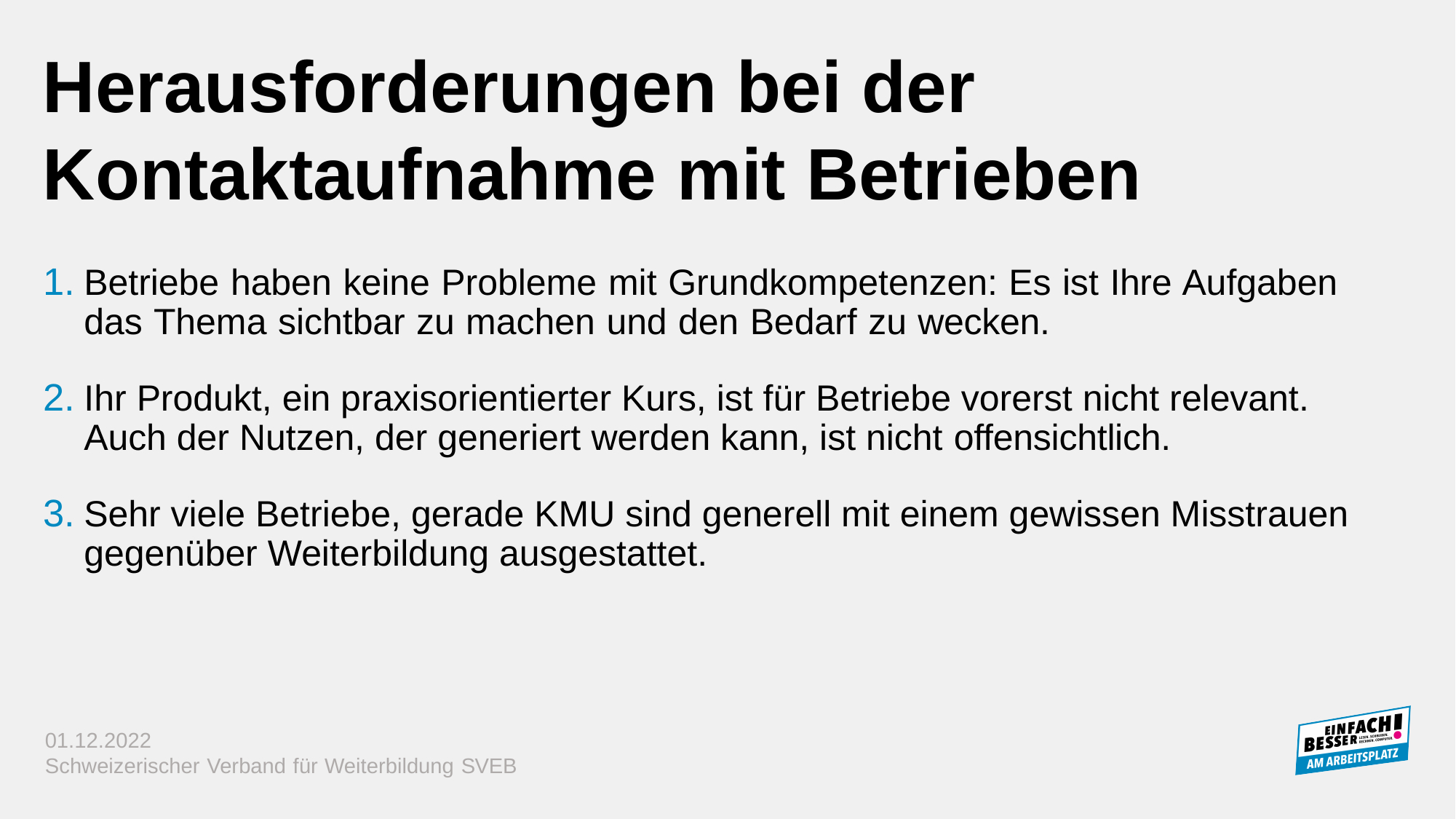

Herausforderungen bei der Kontaktaufnahme mit Betrieben
Betriebe haben keine Probleme mit Grundkompetenzen: Es ist Ihre Aufgaben das Thema sichtbar zu machen und den Bedarf zu wecken.

Ihr Produkt, ein praxisorientierter Kurs, ist für Betriebe vorerst nicht relevant.
Auch der Nutzen, der generiert werden kann, ist nicht offensichtlich.

Sehr viele Betriebe, gerade KMU sind generell mit einem gewissen Misstrauen gegenüber Weiterbildung ausgestattet.